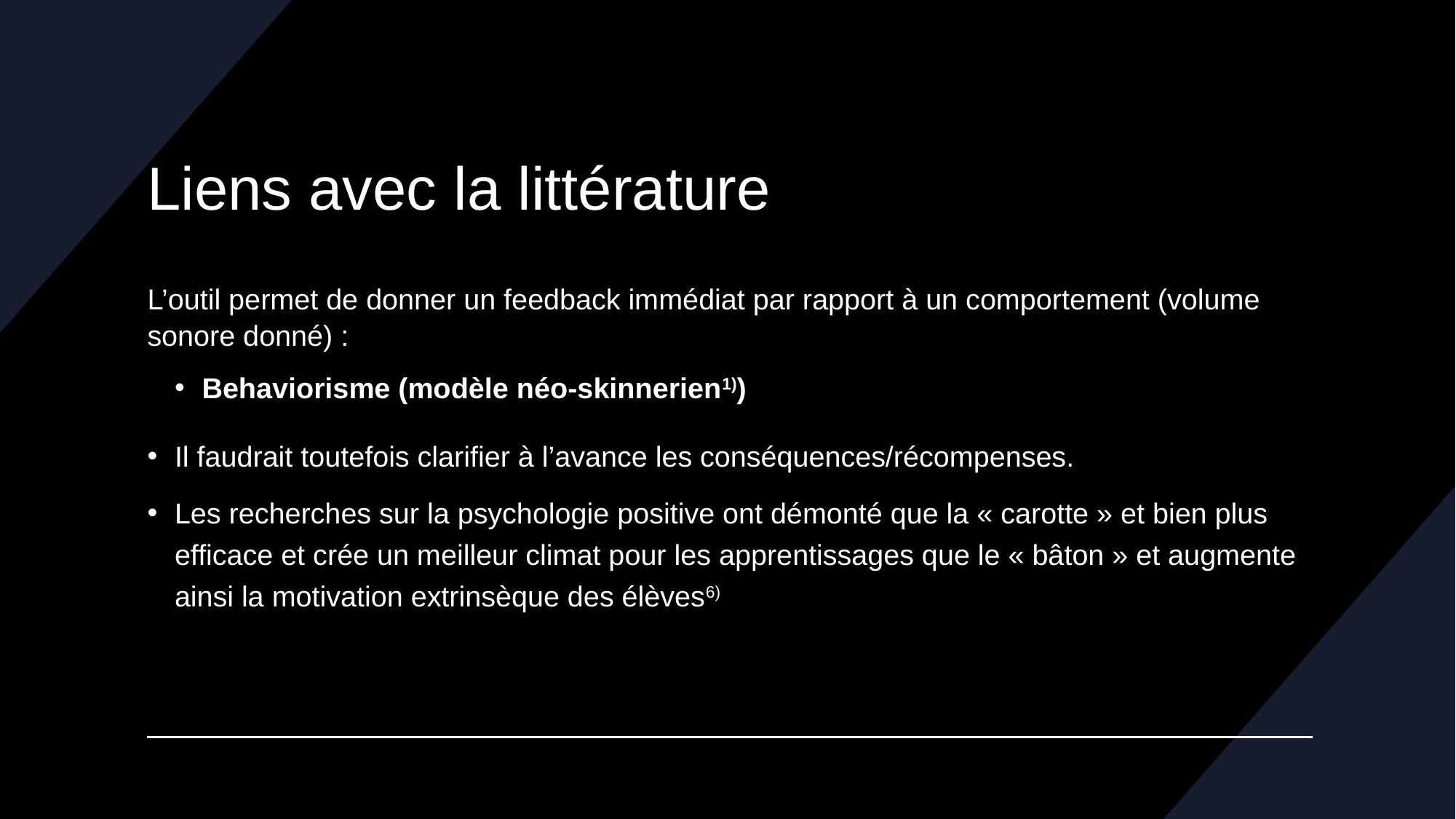

# Liens avec la littérature
L’outil permet de donner un feedback immédiat par rapport à un comportement (volume sonore donné) :
Behaviorisme (modèle néo-skinnerien1))
Il faudrait toutefois clarifier à l’avance les conséquences/récompenses.
Les recherches sur la psychologie positive ont démonté que la « carotte » et bien plus efficace et crée un meilleur climat pour les apprentissages que le « bâton » et augmente ainsi la motivation extrinsèque des élèves6)